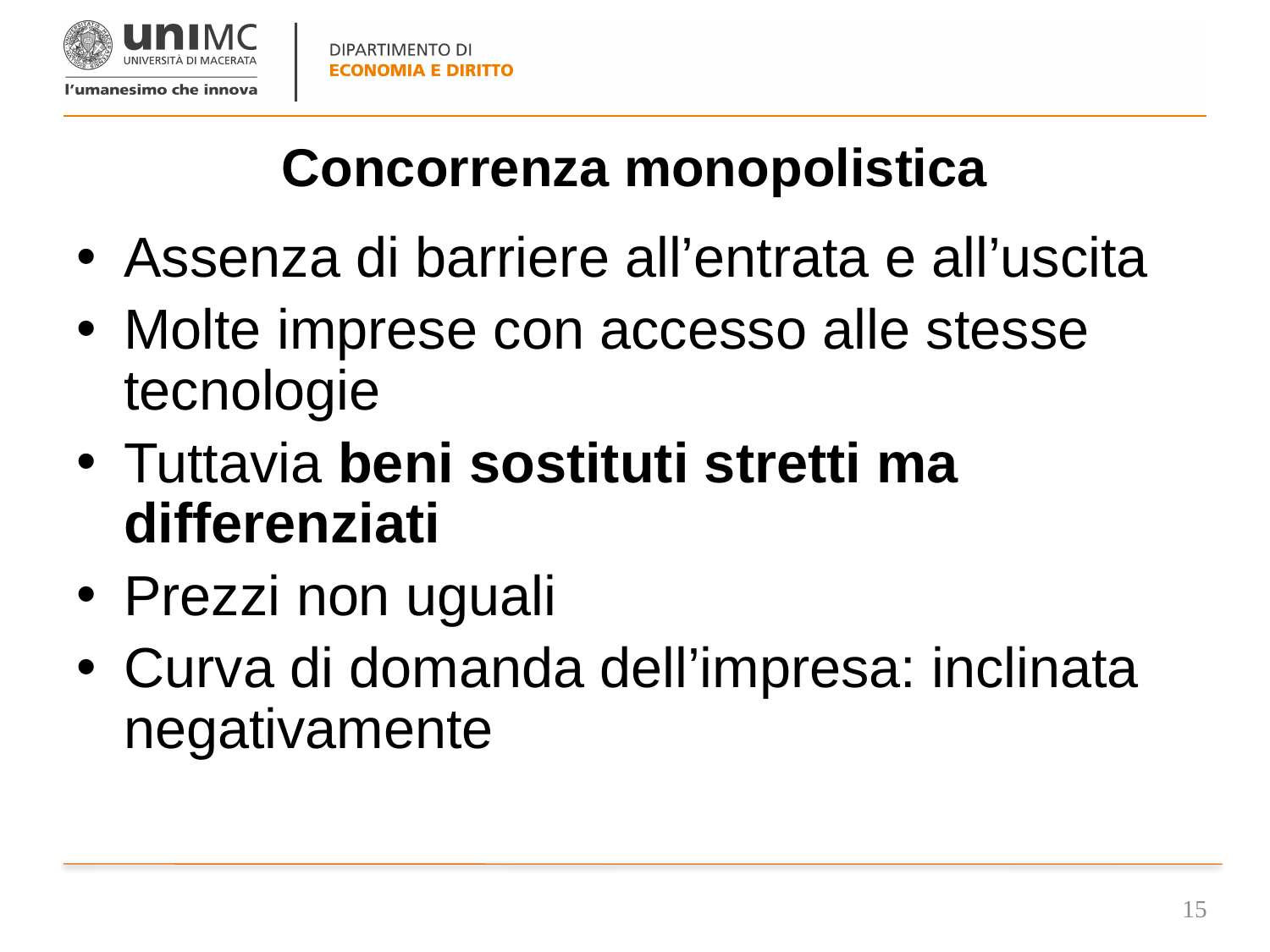

# Concorrenza monopolistica
Assenza di barriere all’entrata e all’uscita
Molte imprese con accesso alle stesse tecnologie
Tuttavia beni sostituti stretti ma differenziati
Prezzi non uguali
Curva di domanda dell’impresa: inclinata negativamente
15